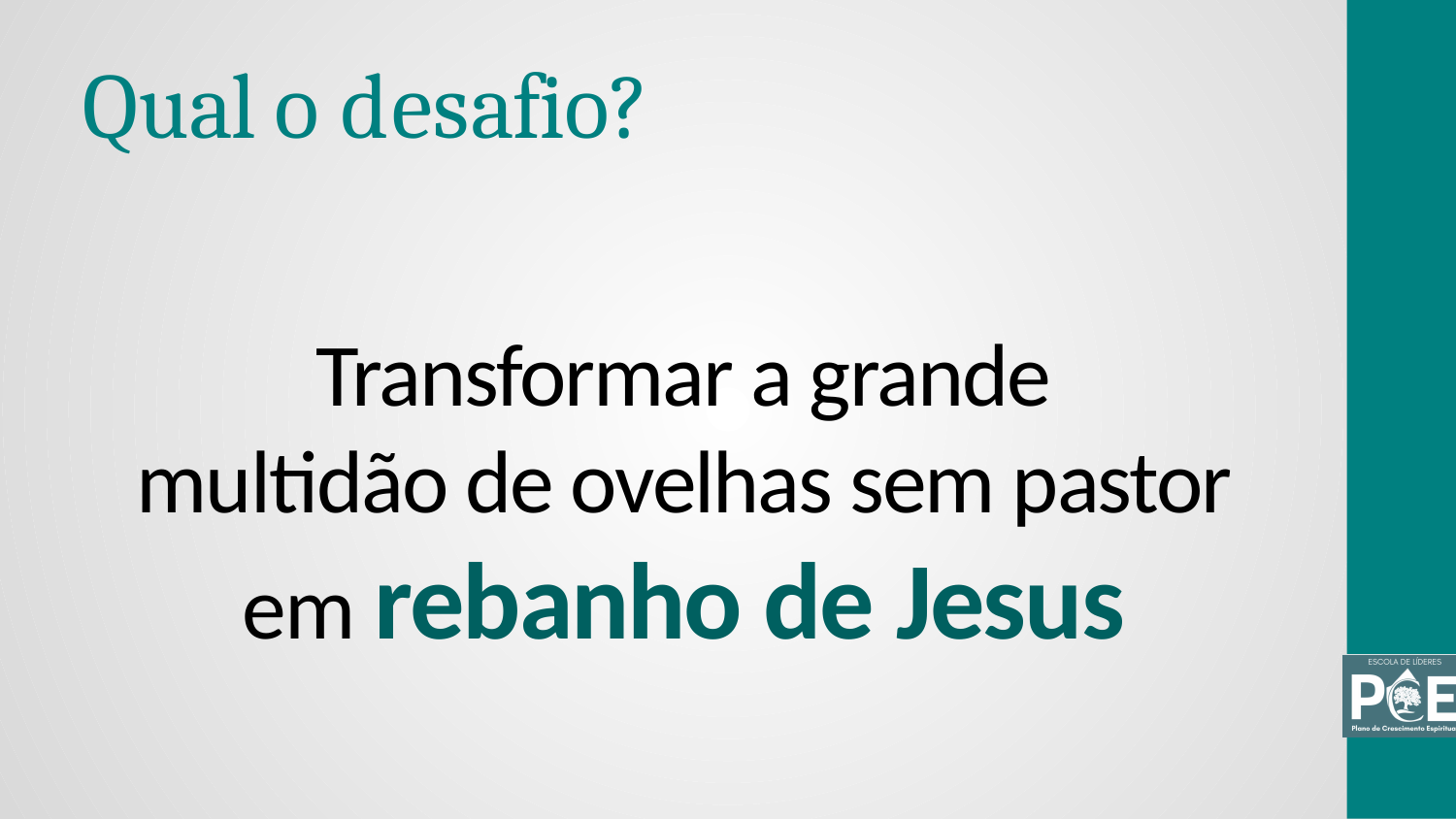

# Qual o desafio?
Transformar a grande
multidão de ovelhas sem pastor em rebanho de Jesus